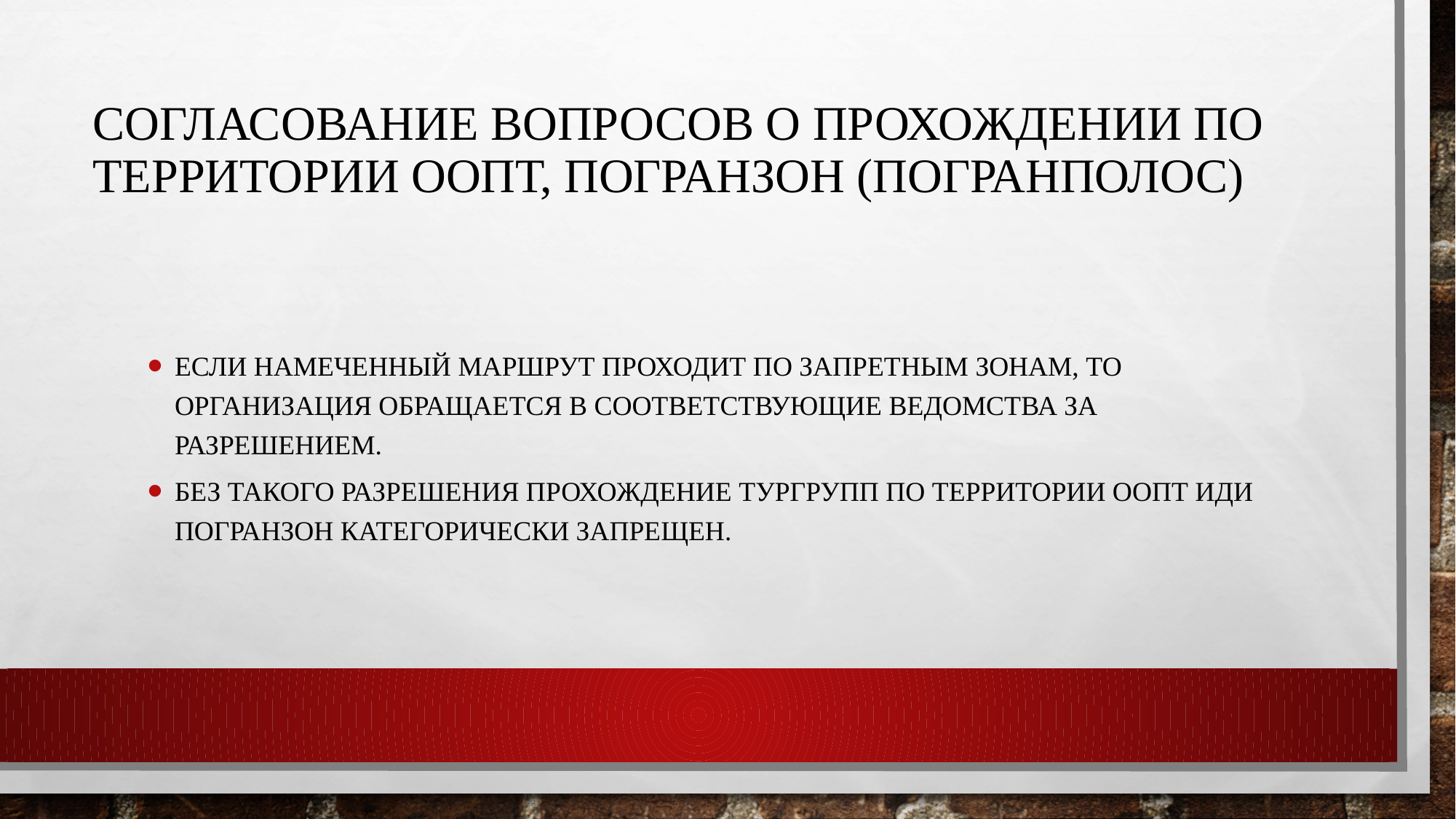

# Согласование вопросов о прохождении по территории ООПТ, погранзон (погранполос)
Если намеченный маршрут проходит по запретным зонам, то организация обращается в соответствующие ведомства за разрешением.
Без такого разрешения прохождение тургрупп по территории ООПТ иди погранзон категорически запрещен.